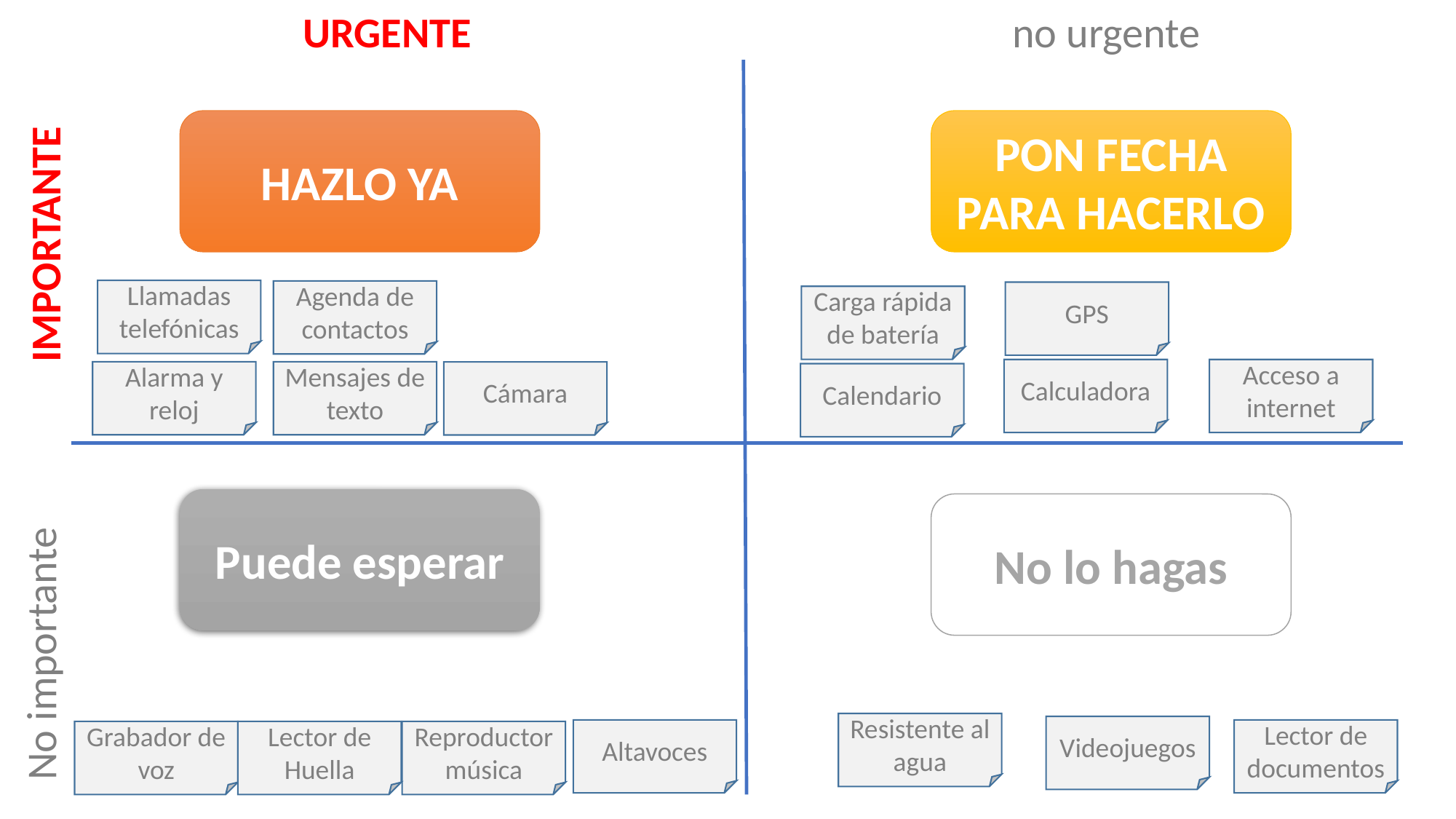

URGENTE
no urgente
HAZLO YA
PON FECHA PARA HACERLO
IMPORTANTE
Llamadas telefónicas
Agenda de contactos
GPS
Carga rápida de batería
Calculadora
Acceso a internet
Alarma y reloj
Mensajes de texto
Cámara
Calendario
Puede esperar
No lo hagas
No importante
Resistente al agua
Videojuegos
Altavoces
Lector de documentos
Grabador de voz
Lector de Huella
Reproductor música